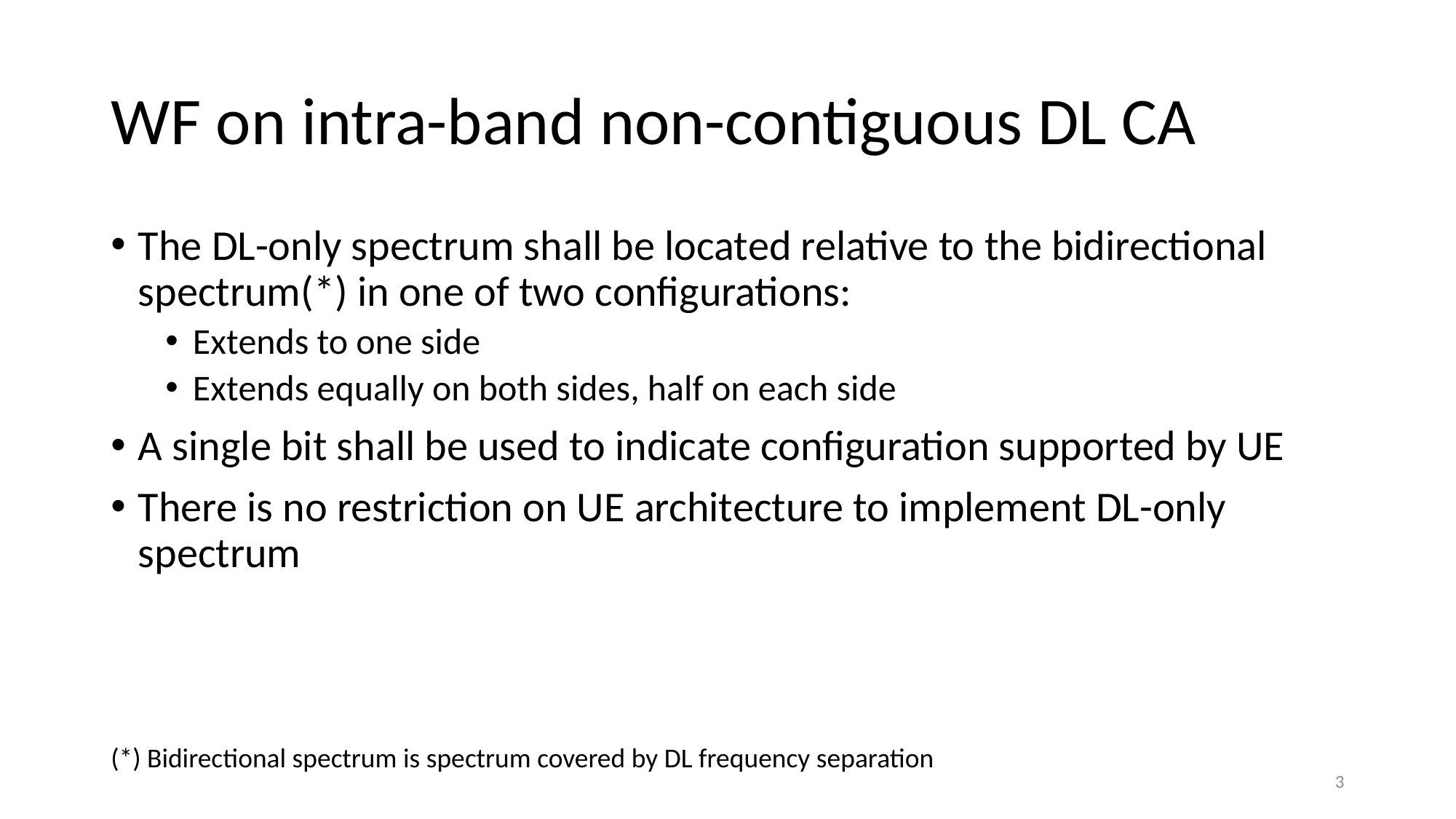

# WF on intra-band non-contiguous DL CA
The DL-only spectrum shall be located relative to the bidirectional spectrum(*) in one of two configurations:
Extends to one side
Extends equally on both sides, half on each side
A single bit shall be used to indicate configuration supported by UE
There is no restriction on UE architecture to implement DL-only spectrum

(*) Bidirectional spectrum is spectrum covered by DL frequency separation

3